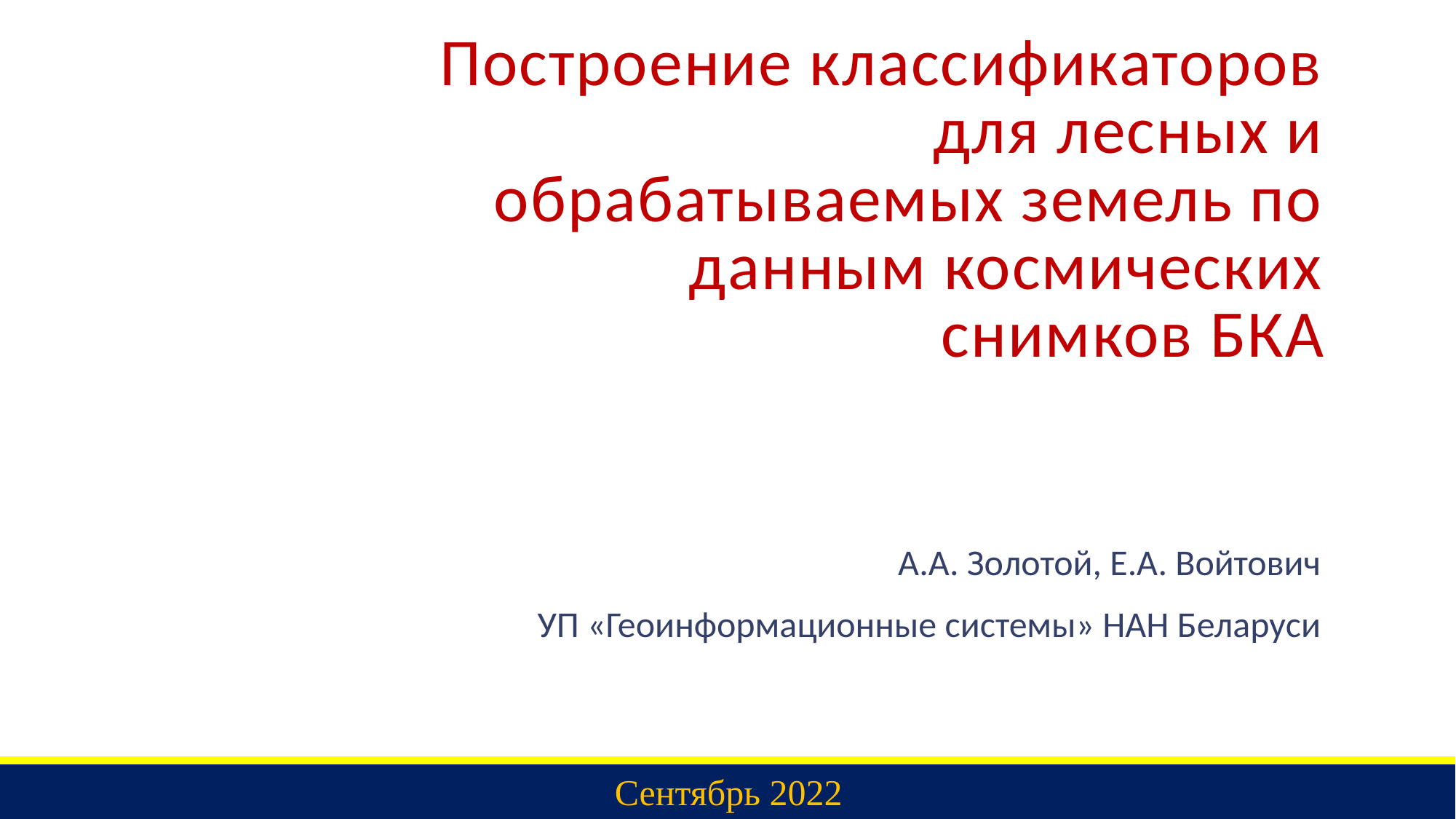

# Построение классификаторов для лесных и обрабатываемых земель по данным космических снимков БКА
А.А. Золотой, Е.А. Войтович
УП «Геоинформационные системы» НАН Беларуси
Сентябрь 2022